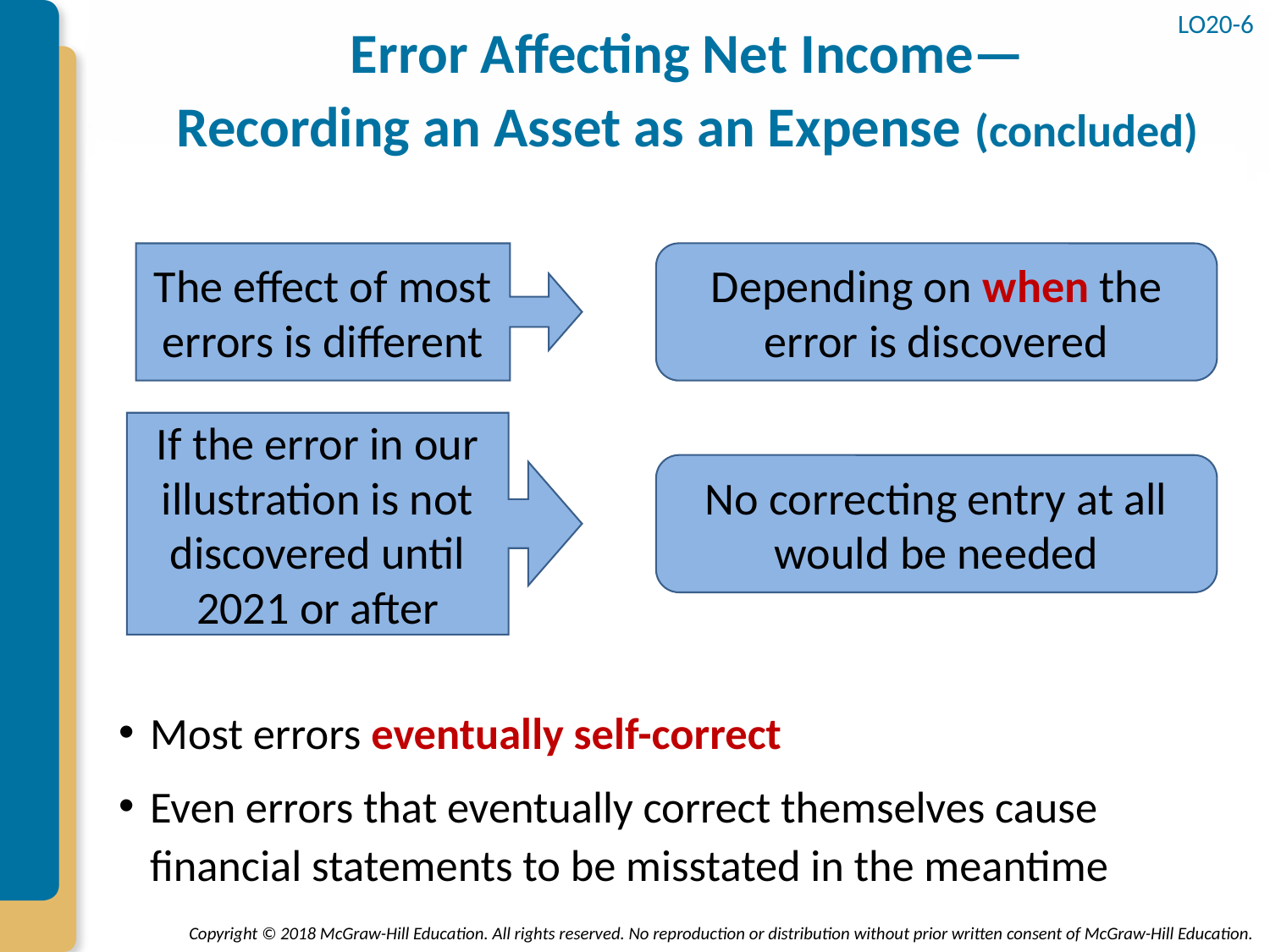

# Error Affecting Net Income— Recording an Asset as an Expense (concluded)
LO20-6

Most errors eventually self-correct
Even errors that eventually correct themselves cause financial statements to be misstated in the meantime

The effect of most errors is different
Depending on when the error is discovered
If the error in our illustration is not discovered until 2021 or after
No correcting entry at all would be needed